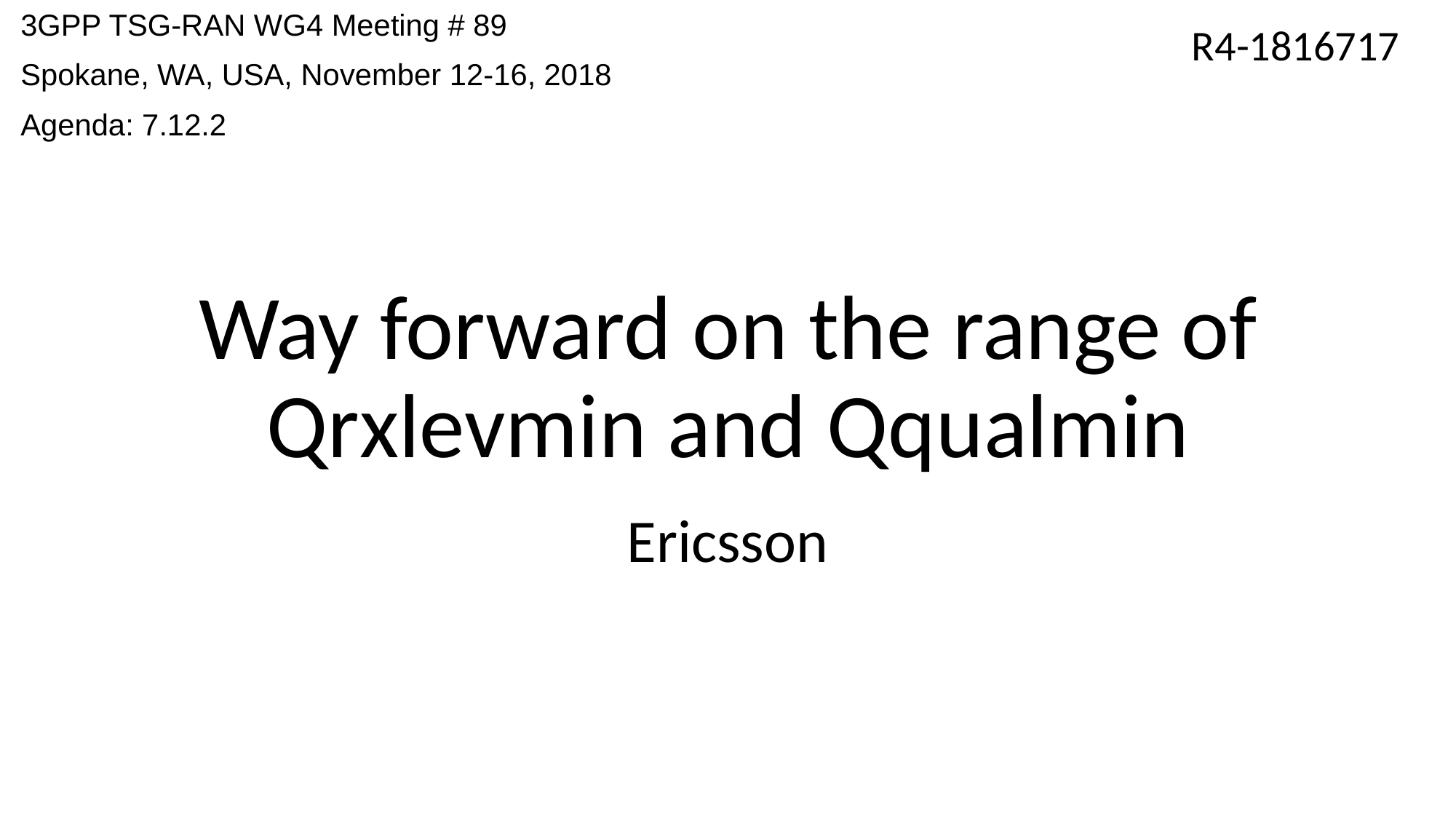

3GPP TSG-RAN WG4 Meeting # 89
Spokane, WA, USA, November 12-16, 2018
Agenda: 7.12.2
R4-1816717
# Way forward on the range of Qrxlevmin and Qqualmin
Ericsson